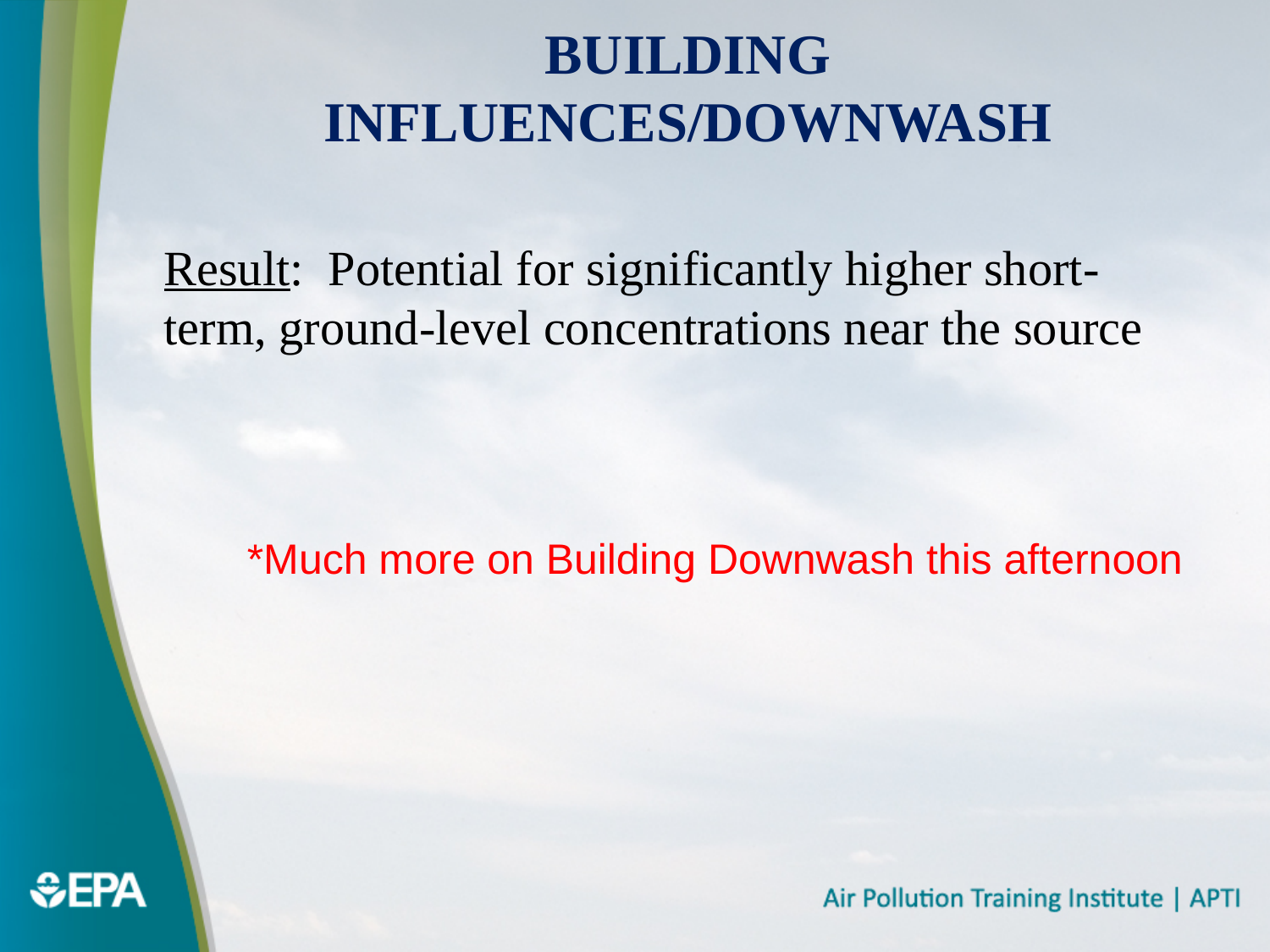

# Building Influences/Downwash
Result:  Potential for significantly higher short-term, ground-level concentrations near the source
*Much more on Building Downwash this afternoon